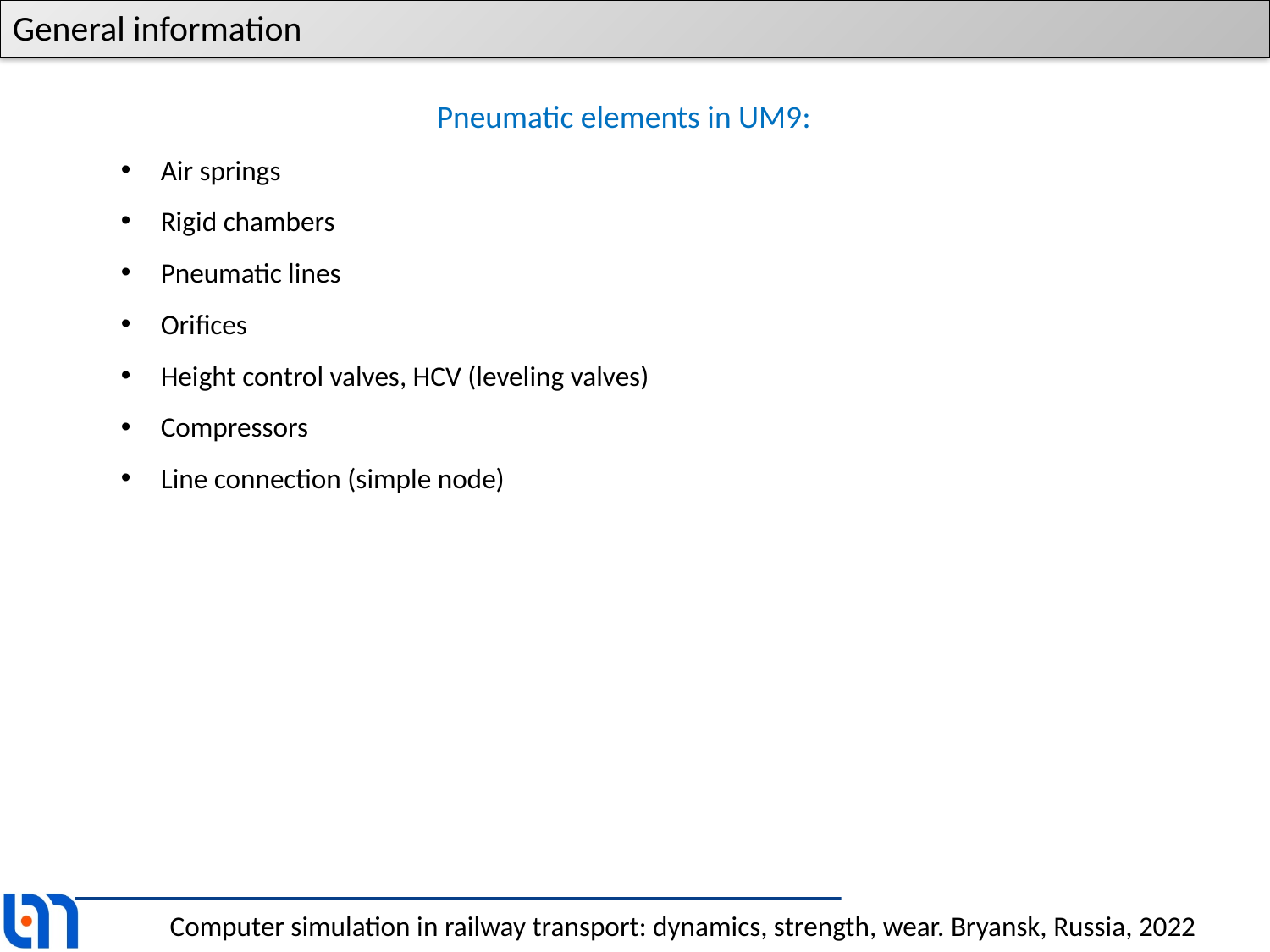

General information
Pneumatic elements in UM9:
Air springs
Rigid chambers
Pneumatic lines
Orifices
Height control valves, HCV (leveling valves)
Compressors
Line connection (simple node)